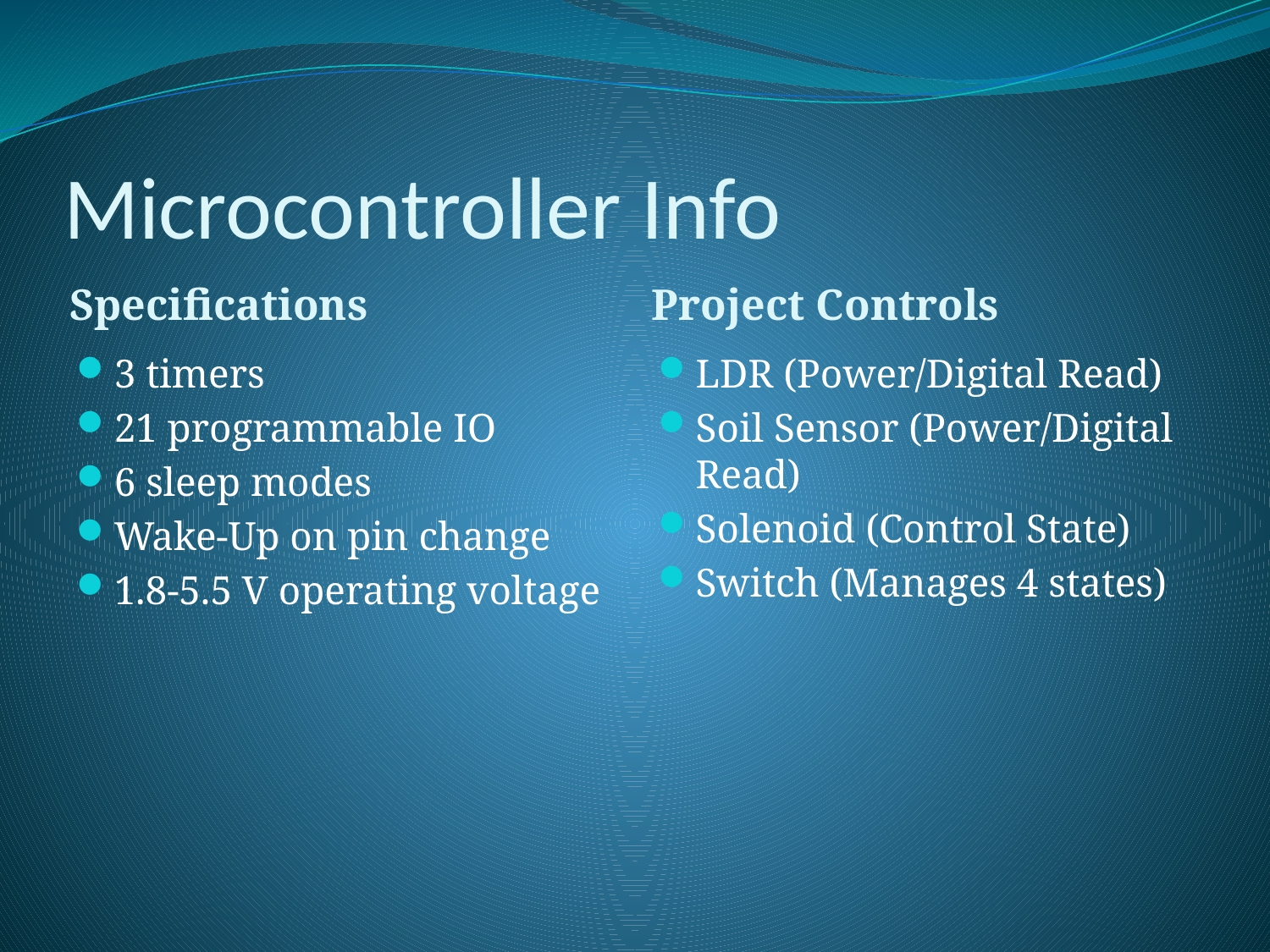

Microcontroller Info
Specifications
Project Controls
3 timers
21 programmable IO
6 sleep modes
Wake-Up on pin change
1.8-5.5 V operating voltage

LDR (Power/Digital Read)
Soil Sensor (Power/Digital Read)
Solenoid (Control State)
Switch (Manages 4 states)